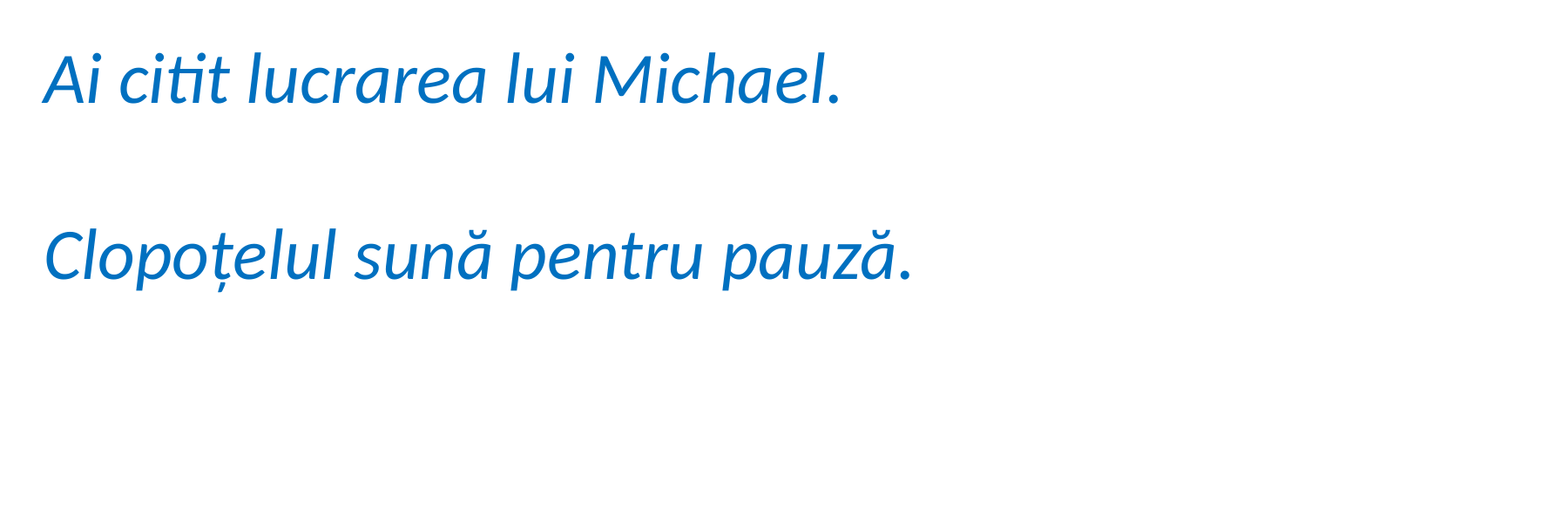

Ai citit lucrarea lui Michael.

Clopoțelul sună pentru pauză.